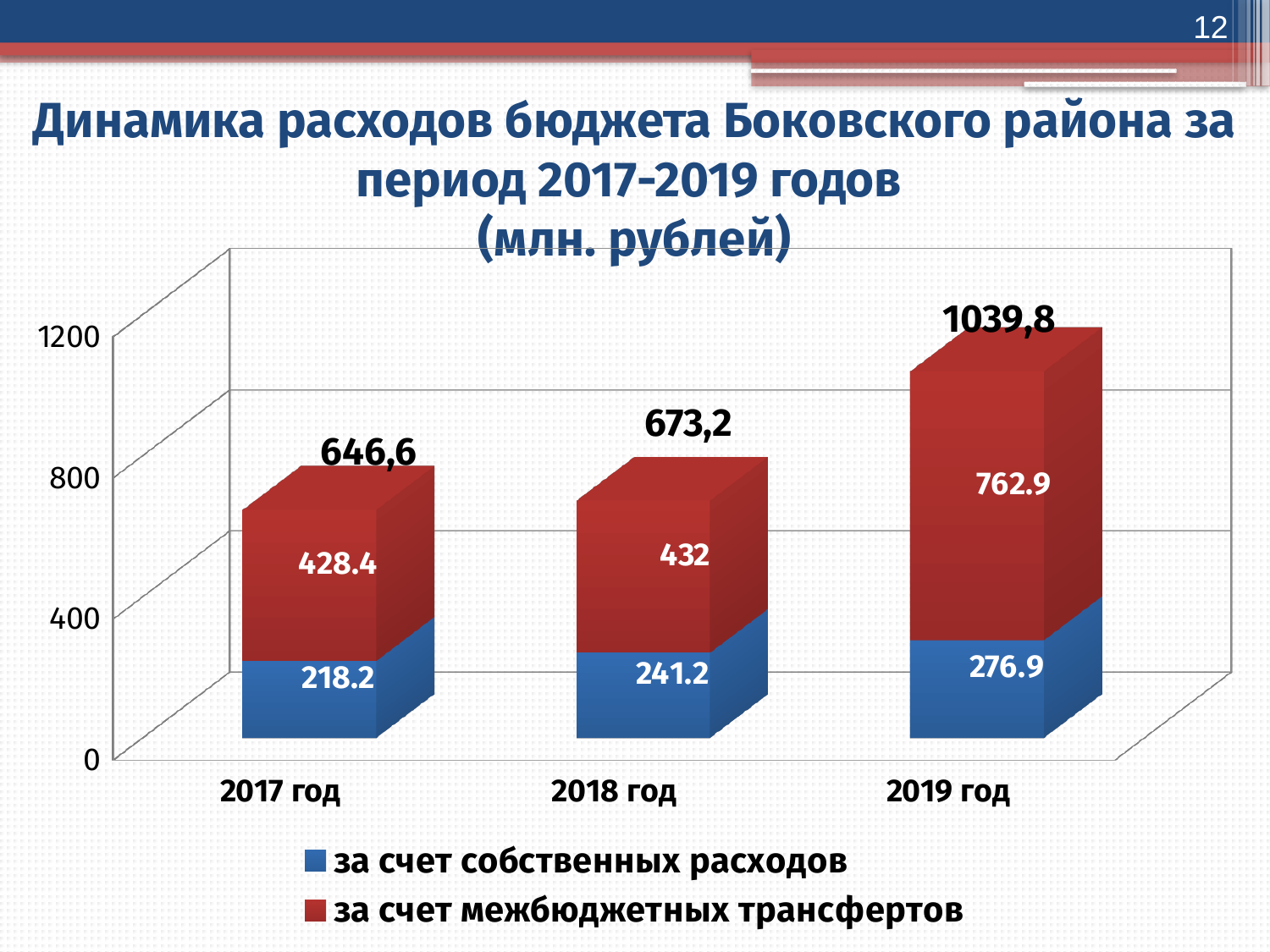

12
# Динамика расходов бюджета Боковского района за период 2017-2019 годов (млн. рублей)

[unsupported chart]

1039,8
673,2
646,6